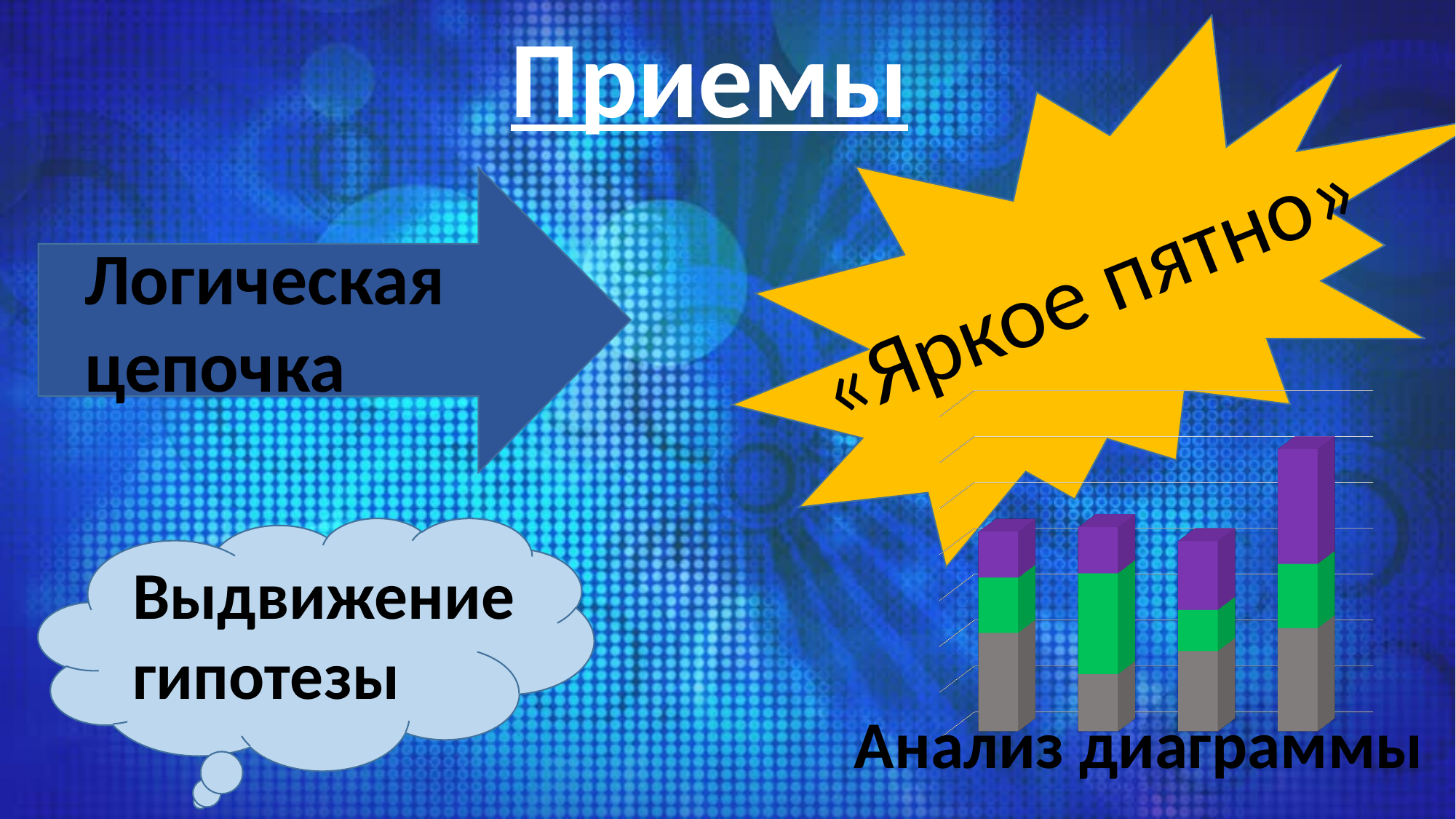

Приемы

«Яркое пятно»
Логическая цепочка

[unsupported chart]

Выдвижение гипотезы
Анализ диаграммы